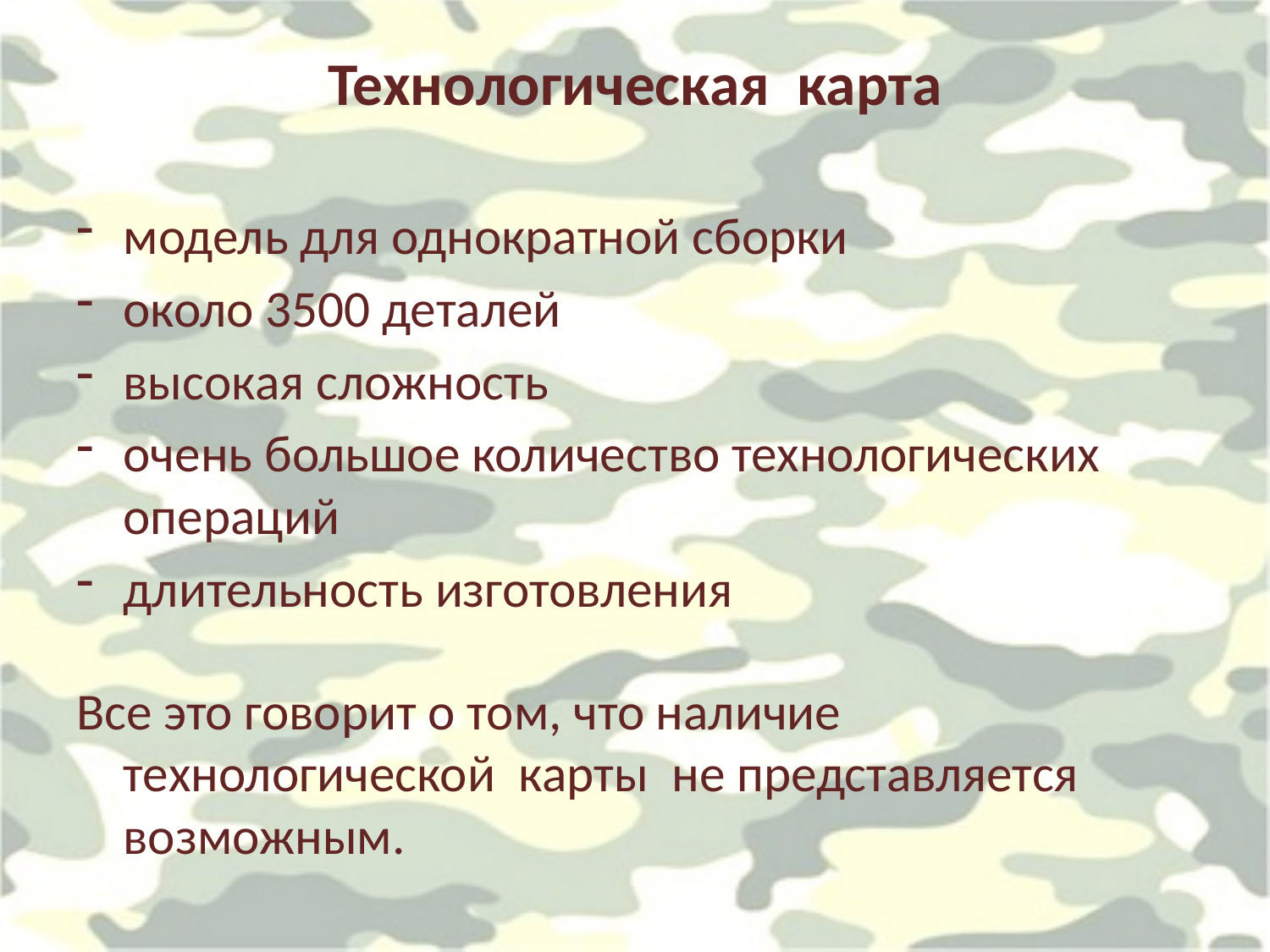

# Технологическая  карта
модель для однократной сборки
около 3500 деталей
высокая сложность
очень большое количество технологических операций
длительность изготовления

Все это говорит о том, что наличие технологической  карты  не представляется возможным.